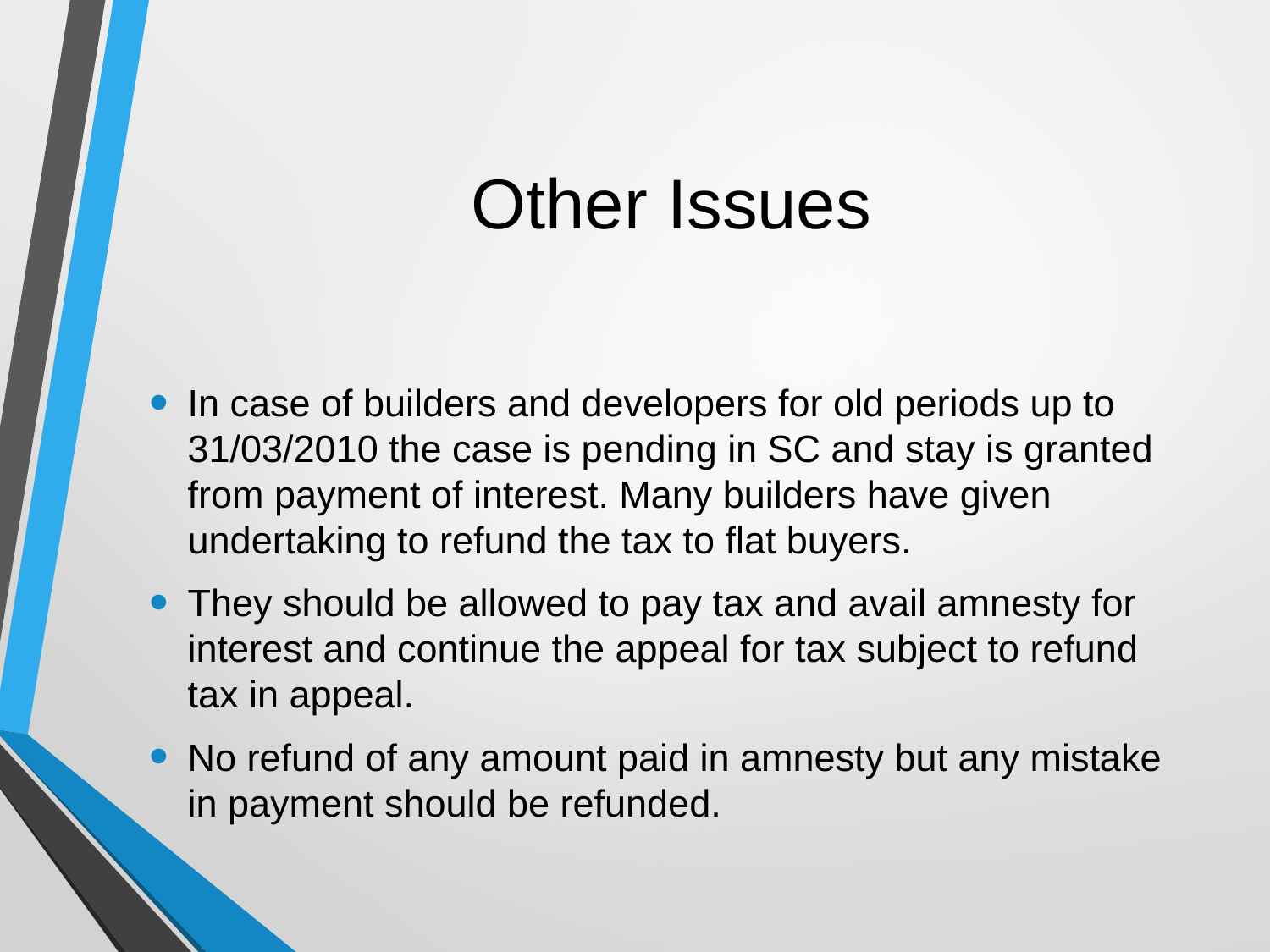

# Other Issues
In case of builders and developers for old periods up to 31/03/2010 the case is pending in SC and stay is granted from payment of interest. Many builders have given undertaking to refund the tax to flat buyers.
They should be allowed to pay tax and avail amnesty for interest and continue the appeal for tax subject to refund tax in appeal.
No refund of any amount paid in amnesty but any mistake in payment should be refunded.